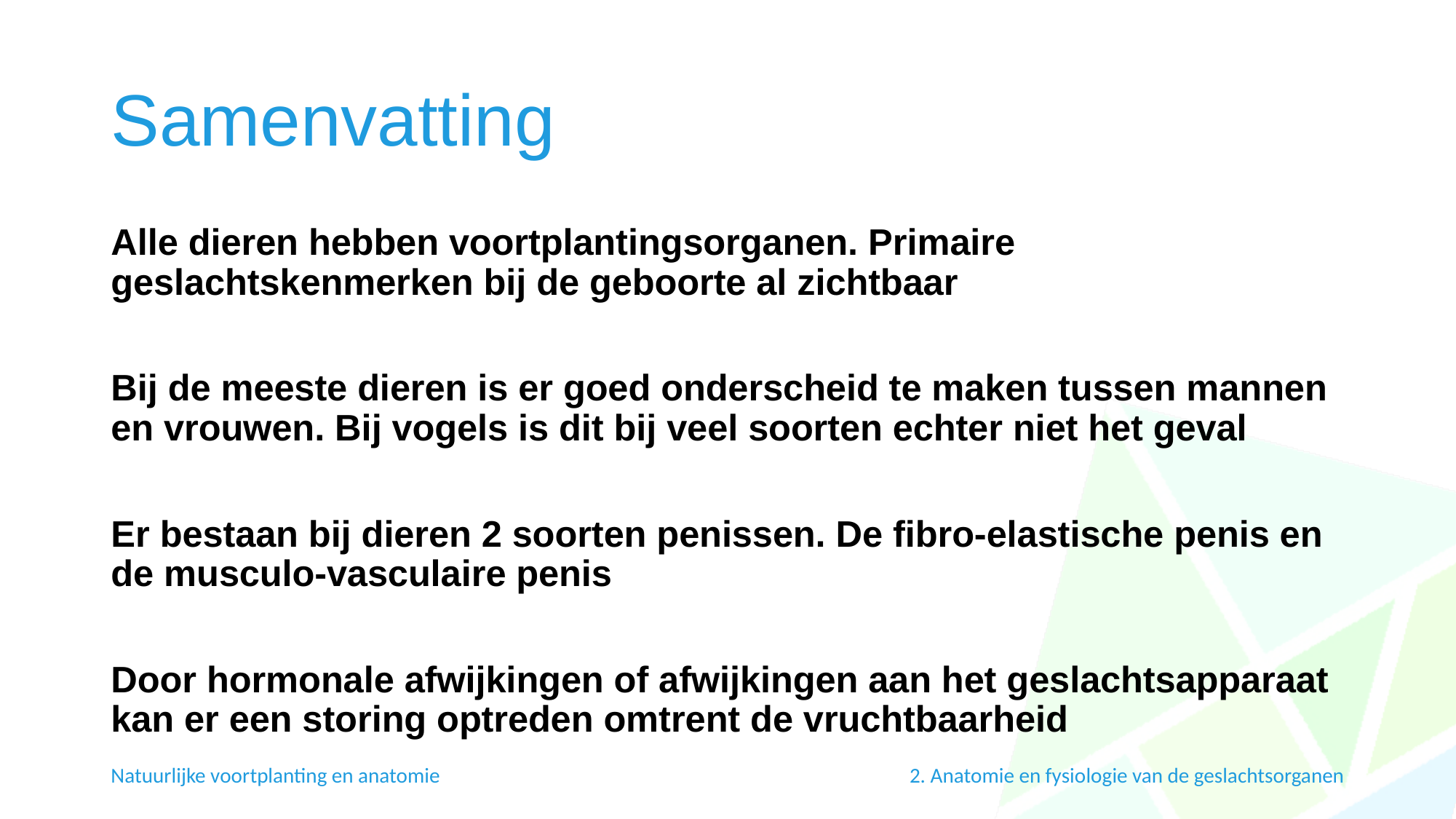

# Samenvatting
Alle dieren hebben voortplantingsorganen. Primaire geslachtskenmerken bij de geboorte al zichtbaar

Bij de meeste dieren is er goed onderscheid te maken tussen mannen en vrouwen. Bij vogels is dit bij veel soorten echter niet het geval

Er bestaan bij dieren 2 soorten penissen. De fibro-elastische penis en de musculo-vasculaire penis

Door hormonale afwijkingen of afwijkingen aan het geslachtsapparaat kan er een storing optreden omtrent de vruchtbaarheid

Natuurlijke voortplanting en anatomie
2. Anatomie en fysiologie van de geslachtsorganen